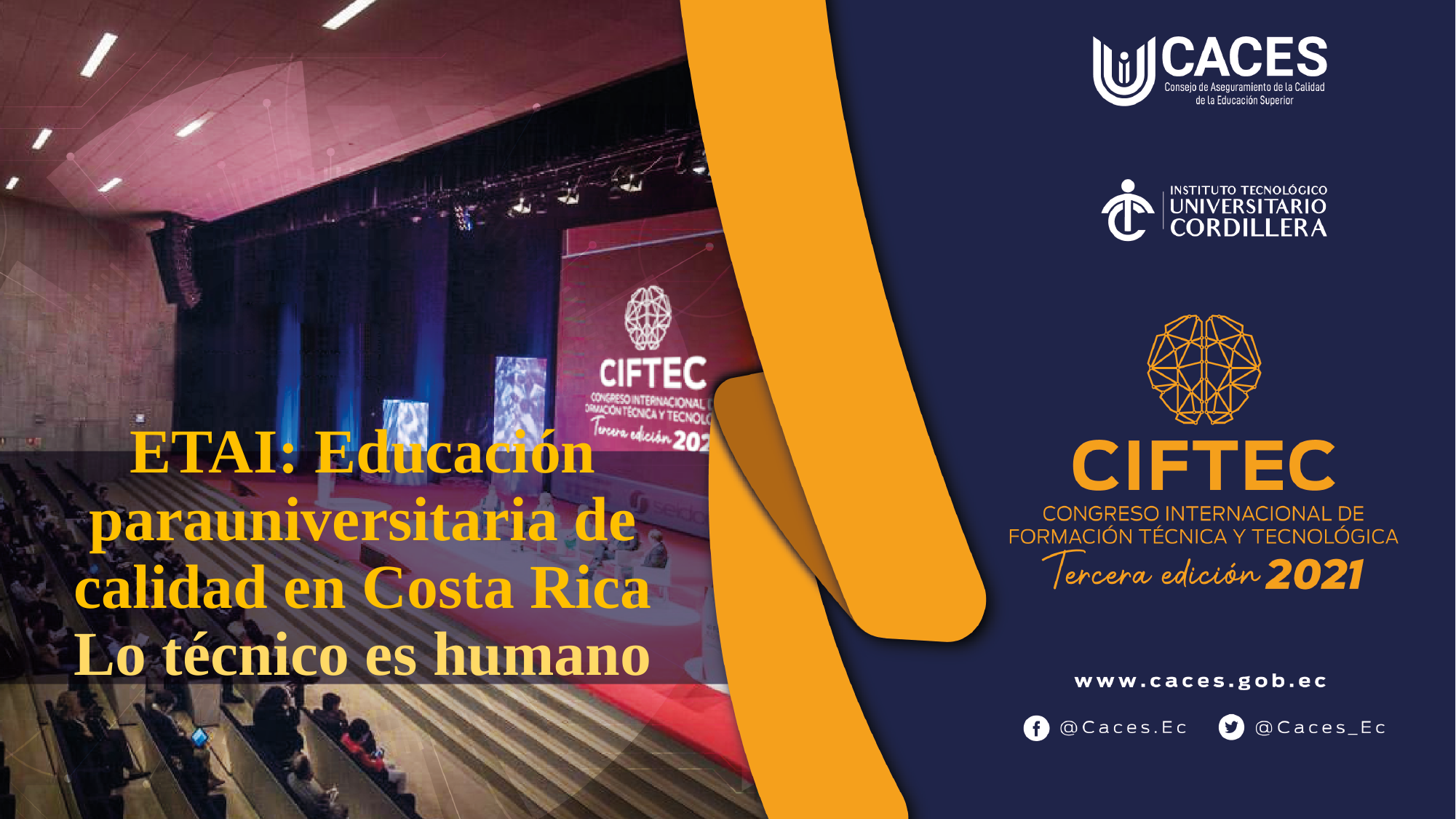

# ETAI: Educación parauniversitaria de calidad en Costa Rica Lo técnico es humano